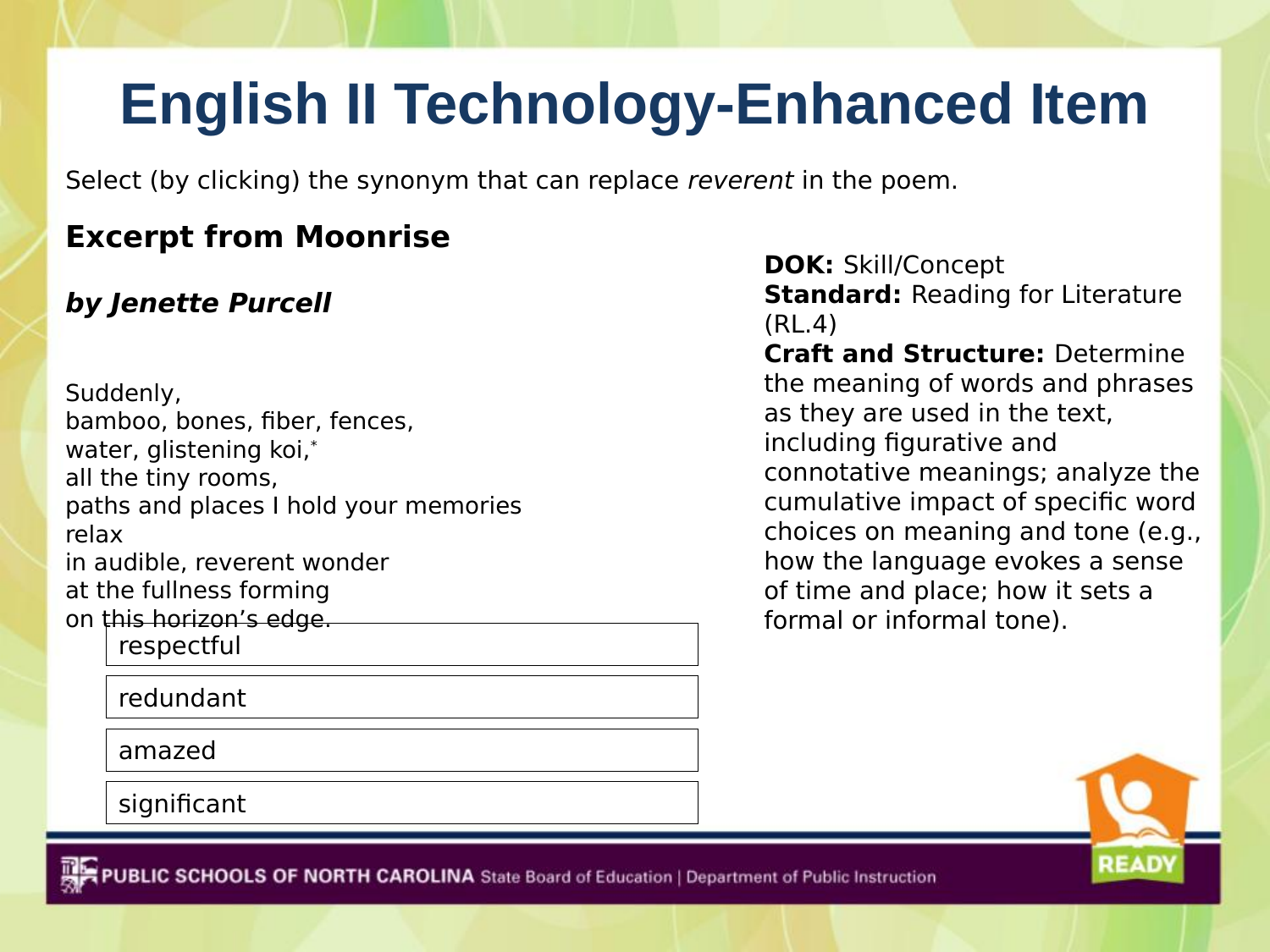

# English II Technology-Enhanced Item
Select (by clicking) the synonym that can replace reverent in the poem.
Excerpt from Moonrise

by Jenette Purcell

Suddenly,
bamboo, bones, fiber, fences,
water, glistening koi,*
all the tiny rooms,
paths and places I hold your memories
relax
in audible, reverent wonder
at the fullness forming
on this horizon’s edge.
DOK: Skill/Concept
Standard: Reading for Literature (RL.4)
Craft and Structure: Determine the meaning of words and phrases as they are used in the text, including figurative and connotative meanings; analyze the cumulative impact of specific word choices on meaning and tone (e.g., how the language evokes a sense of time and place; how it sets a formal or informal tone).
respectful
redundant
amazed
significant